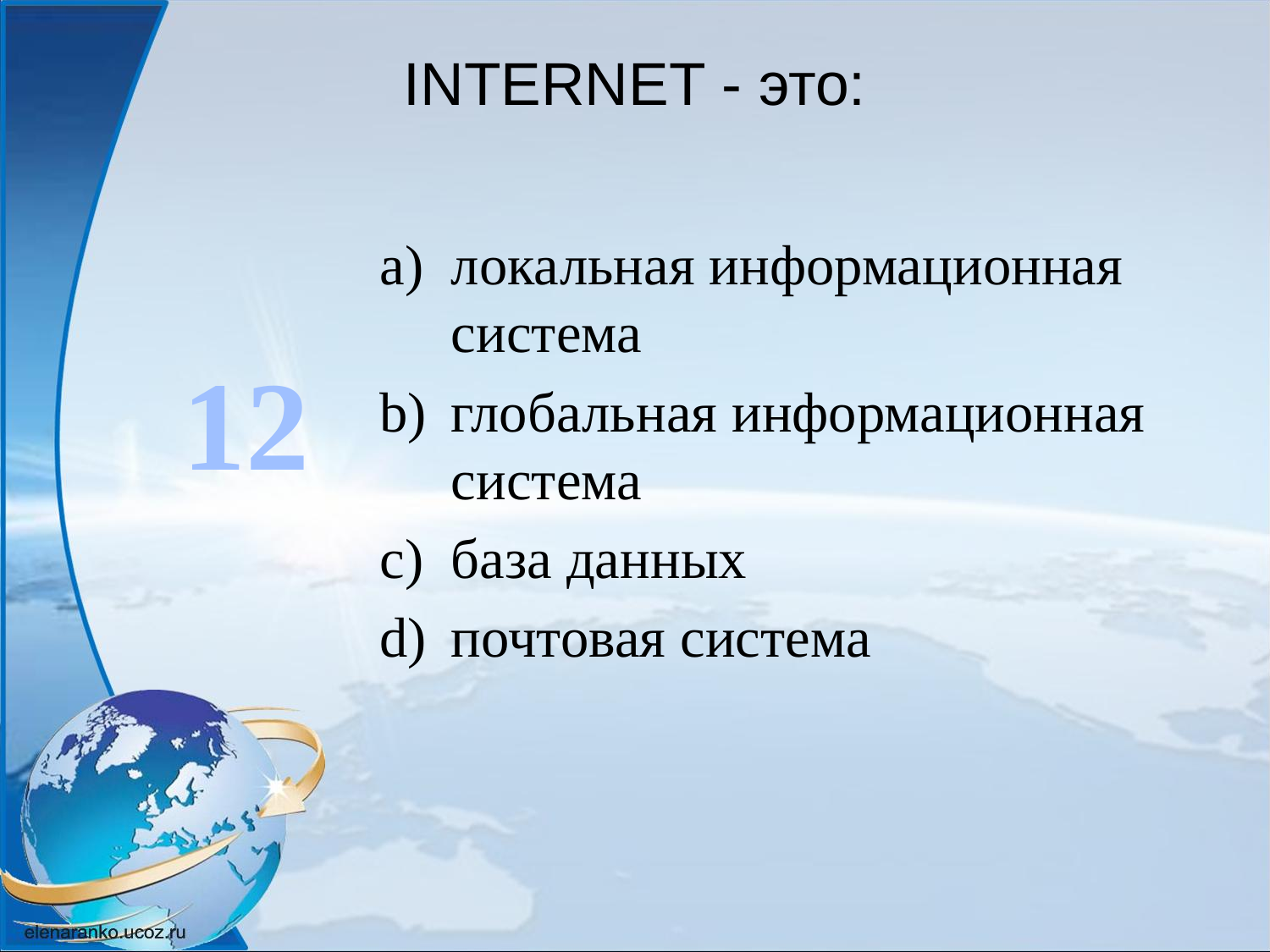

# INTERNET - это:
локальная информационная система
глобальная информационная система
база данных
почтовая система
12